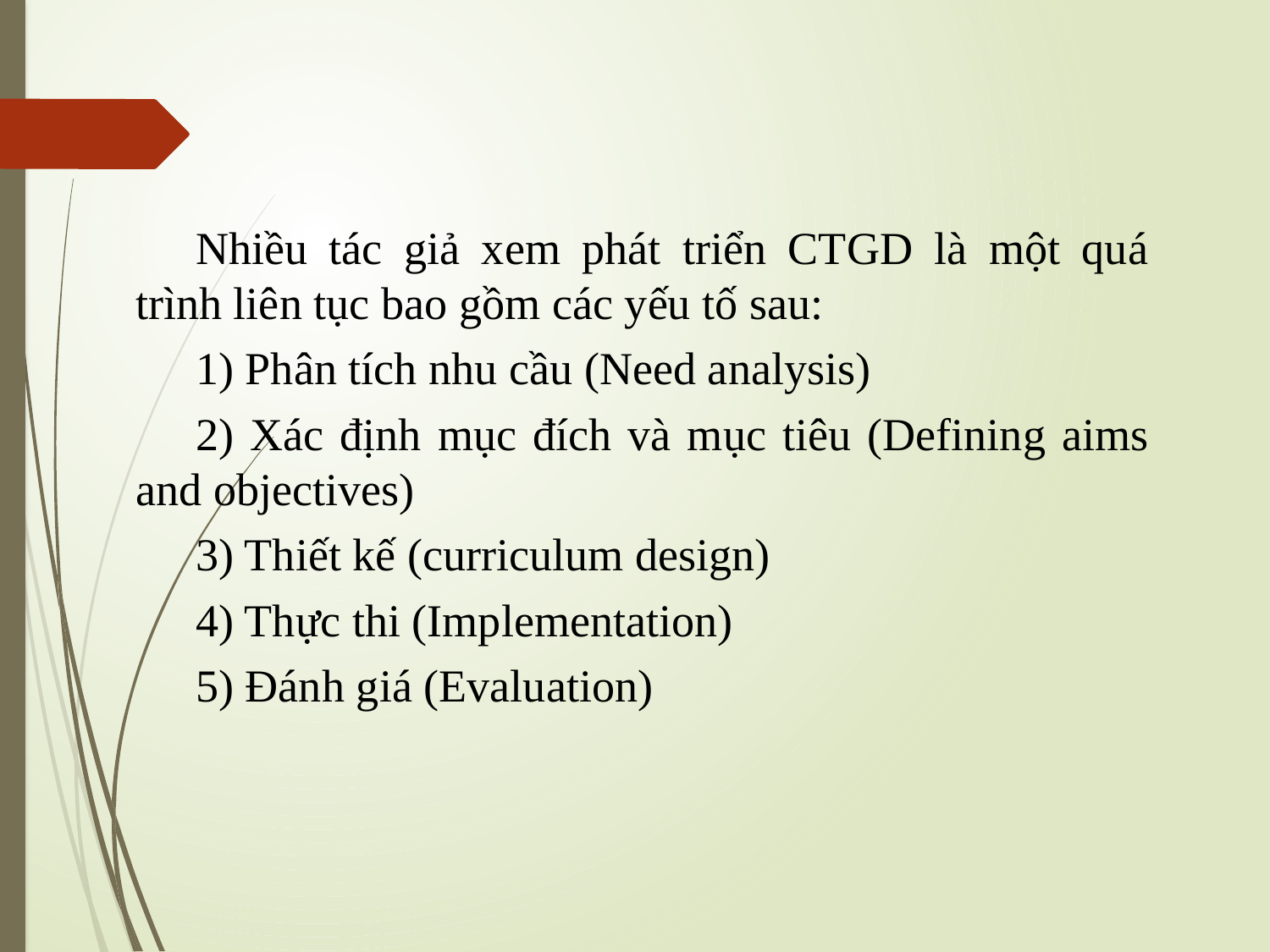

Nhiều tác giả xem phát triển CTGD là một quá trình liên tục bao gồm các yếu tố sau:
1) Phân tích nhu cầu (Need analysis)
2) Xác định mục đích và mục tiêu (Defining aims and objectives)
3) Thiết kế (curriculum design)
4) Thực thi (Implementation)
5) Đánh giá (Evaluation)